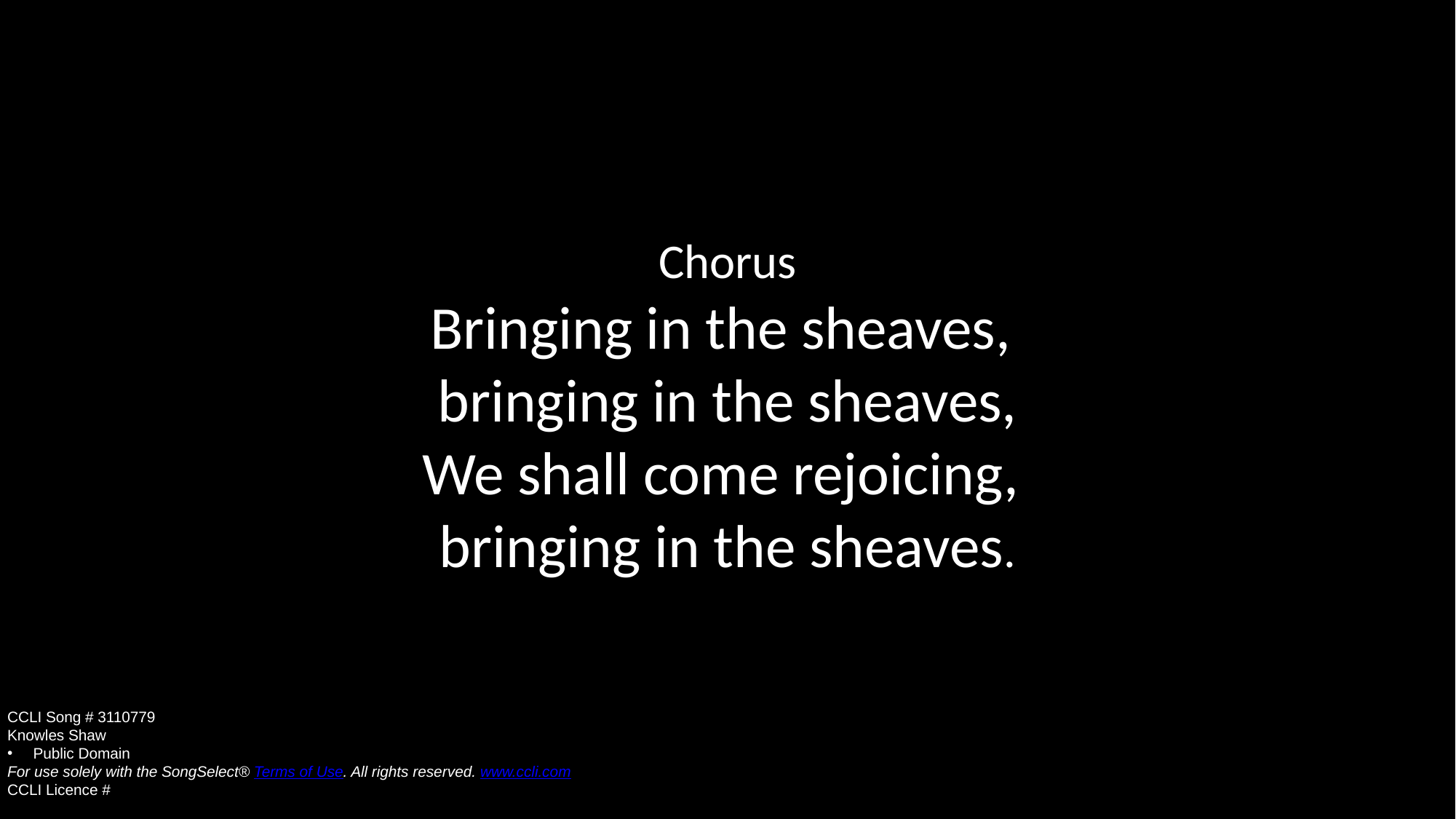

Chorus
Bringing in the sheaves,
bringing in the sheaves,
We shall come rejoicing,
bringing in the sheaves.
CCLI Song # 3110779
Knowles Shaw
Public Domain
For use solely with the SongSelect® Terms of Use. All rights reserved. www.ccli.com
CCLI Licence #